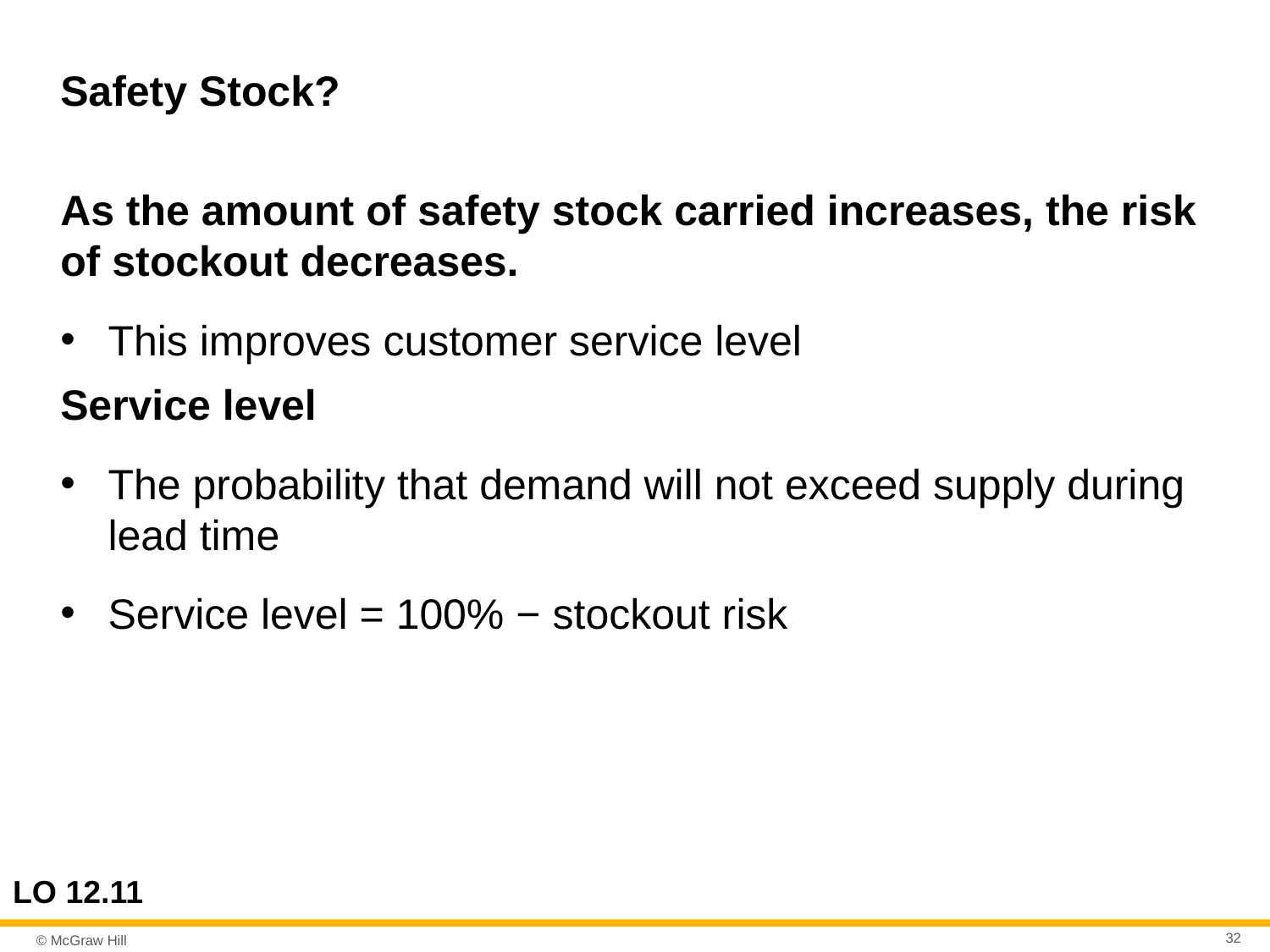

# Safety Stock?
As the amount of safety stock carried increases, the risk of stockout decreases.
This improves customer service level
Service level
The probability that demand will not exceed supply during lead time
Service level = 100% − stockout risk
LO 12.11